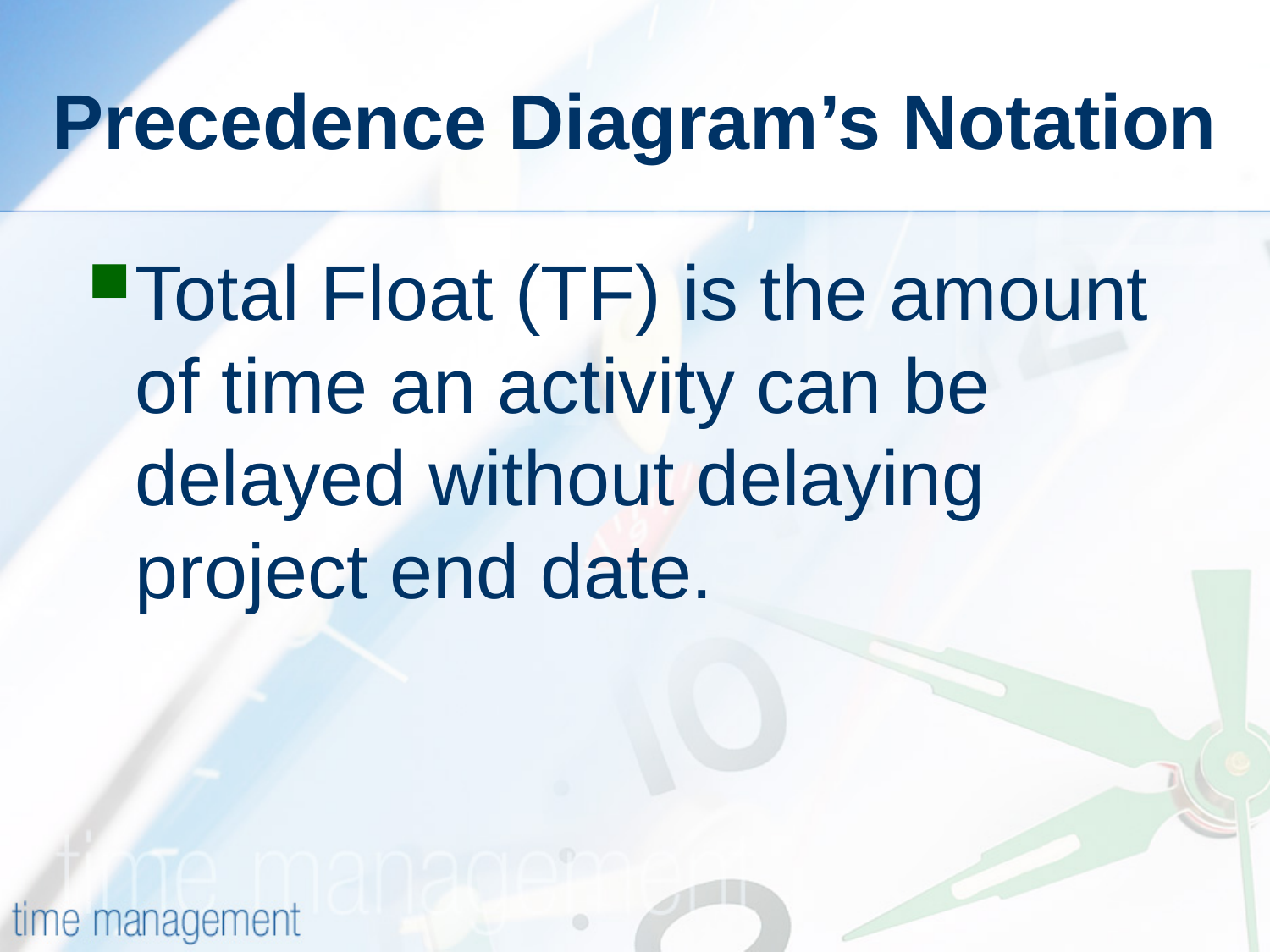

# Precedence Diagram’s Notation
Total Float (TF) is the amount of time an activity can be delayed without delaying project end date.